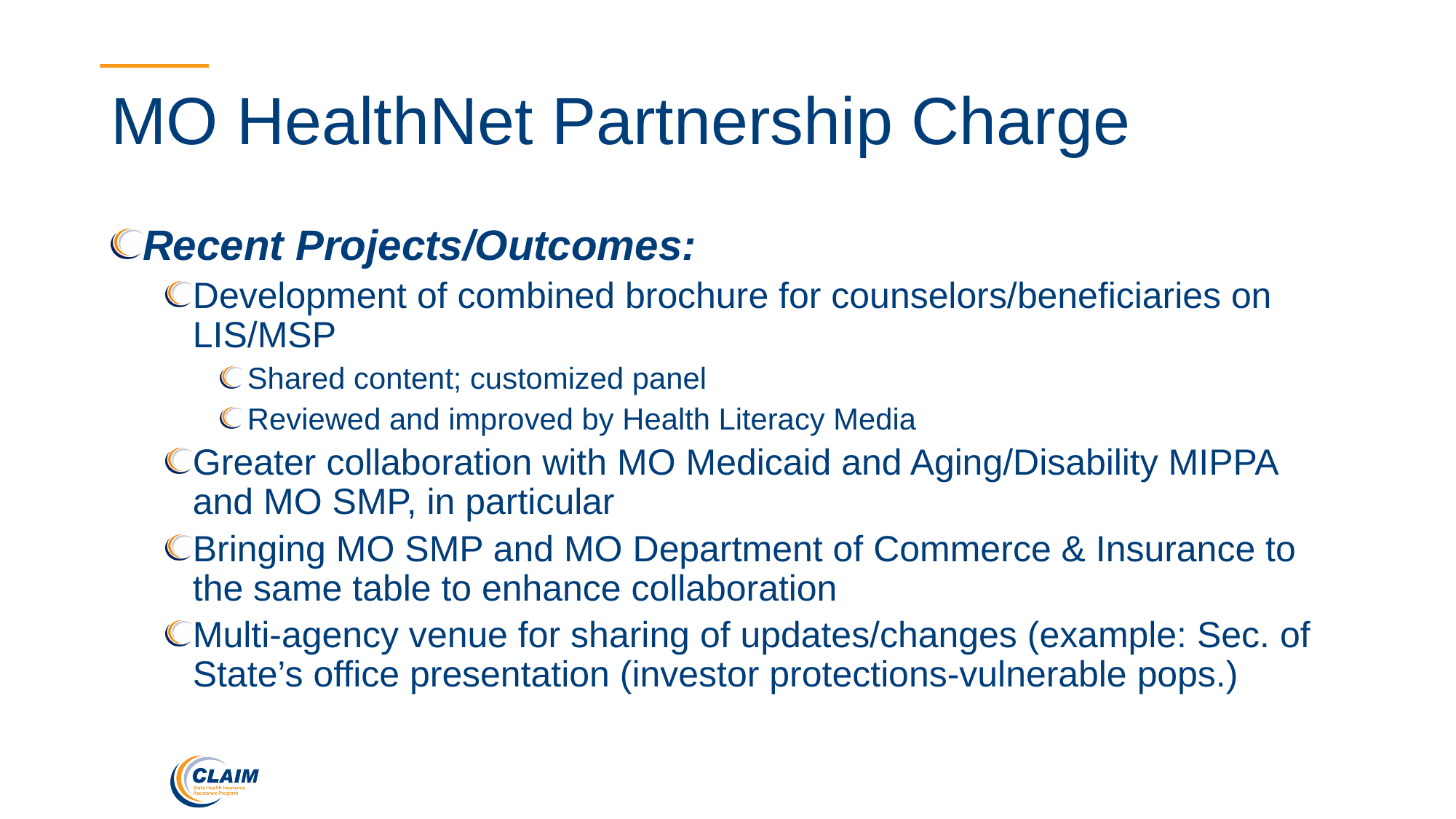

# MO HealthNet Partnership Charge
Recent Projects/Outcomes:
Development of combined brochure for counselors/beneficiaries on LIS/MSP
Shared content; customized panel
Reviewed and improved by Health Literacy Media
Greater collaboration with MO Medicaid and Aging/Disability MIPPA and MO SMP, in particular
Bringing MO SMP and MO Department of Commerce & Insurance to the same table to enhance collaboration
Multi-agency venue for sharing of updates/changes (example: Sec. of State’s office presentation (investor protections-vulnerable pops.)